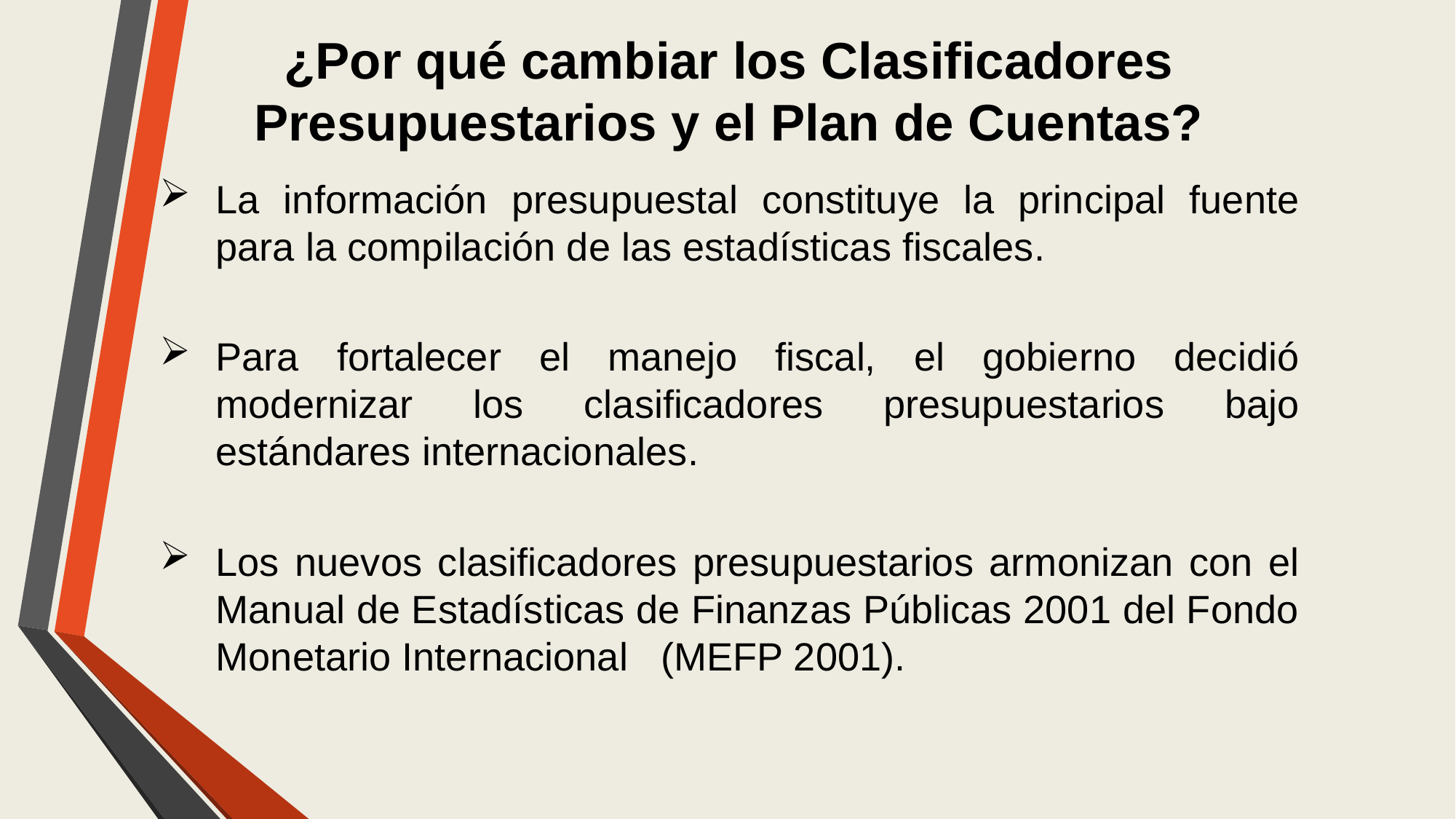

¿Por qué cambiar los Clasificadores Presupuestarios y el Plan de Cuentas?
La información presupuestal constituye la principal fuente para la compilación de las estadísticas fiscales.

Para fortalecer el manejo fiscal, el gobierno decidió modernizar los clasificadores presupuestarios bajo estándares internacionales.

Los nuevos clasificadores presupuestarios armonizan con el Manual de Estadísticas de Finanzas Públicas 2001 del Fondo Monetario Internacional   (MEFP 2001).